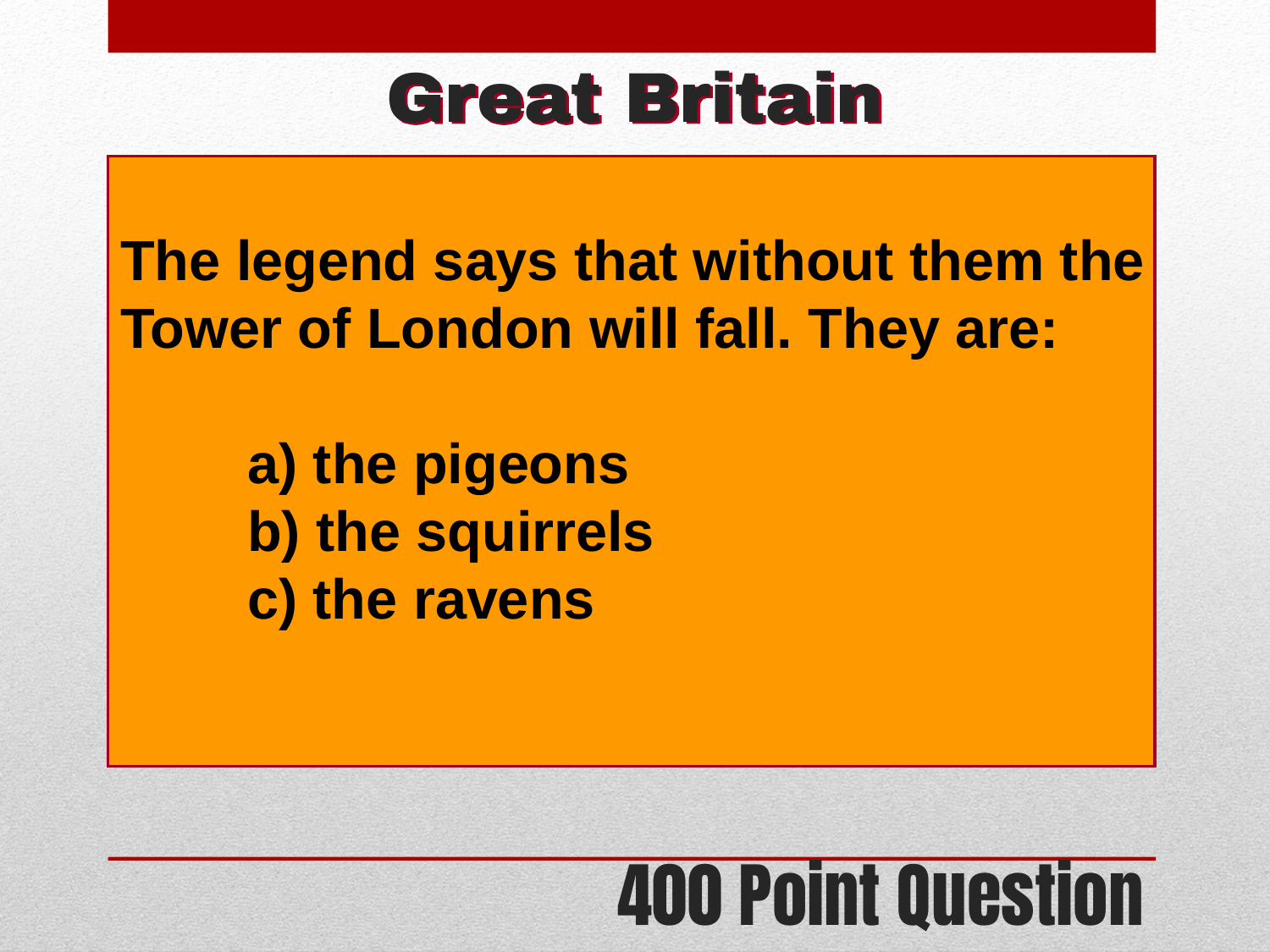

Great Britain
The legend says that without them the
Tower of London will fall. They are:

   	a) the pigeons
   	b) the squirrels
   	c) the ravens

400 Point Question